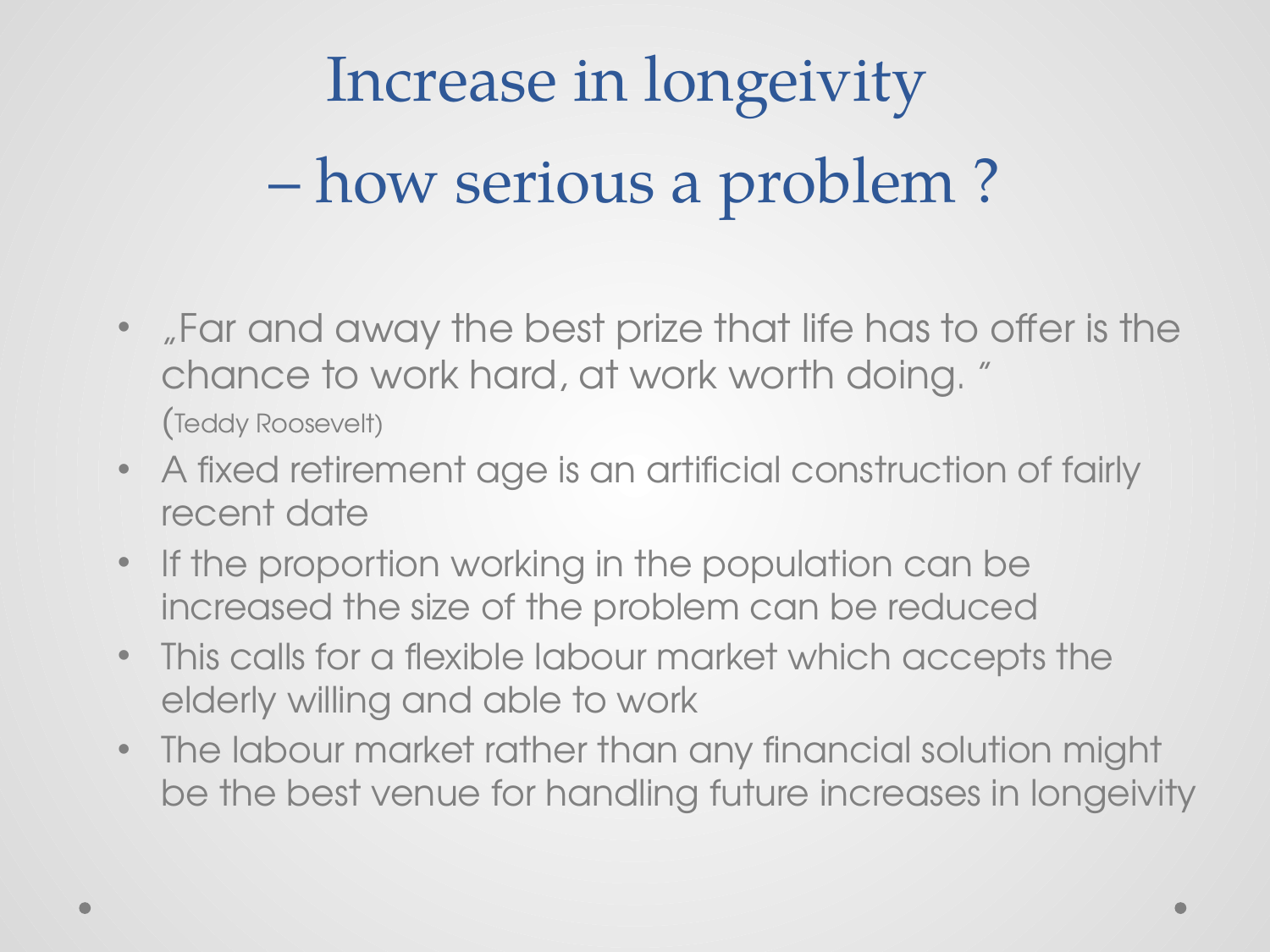

# Increase in longeivity – how serious a problem ?

„Far and away the best prize that life has to offer is the chance to work hard, at work worth doing. ”
(Teddy Roosevelt)
A fixed retirement age is an artificial construction of fairly recent date
If the proportion working in the population can be increased the size of the problem can be reduced
This calls for a flexible labour market which accepts the elderly willing and able to work
The labour market rather than any financial solution might be the best venue for handling future increases in longeivity